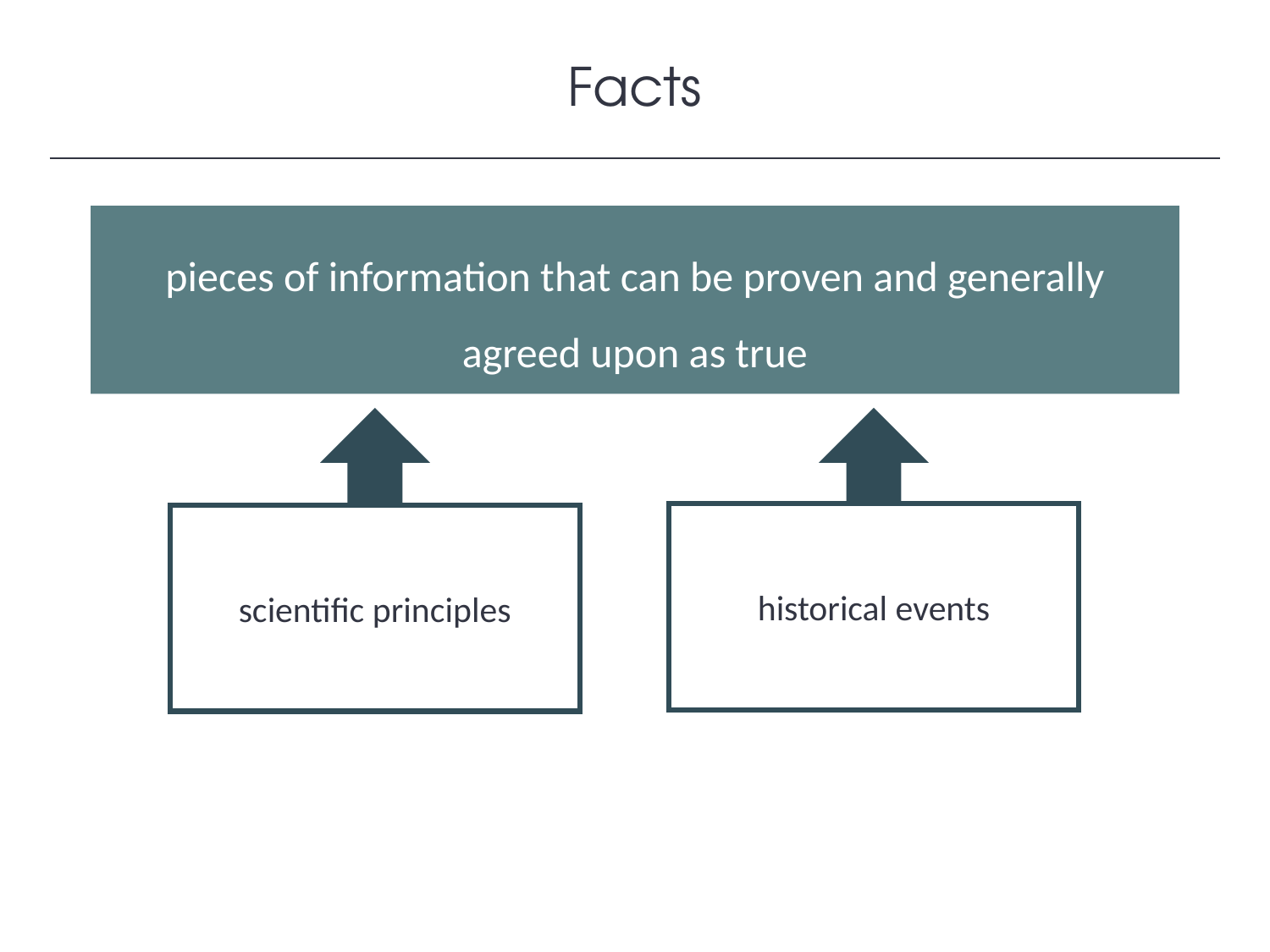

Facts
HAWKES LEARNING
pieces of information that can be proven and generally agreed upon as true

historical events
scientific principles